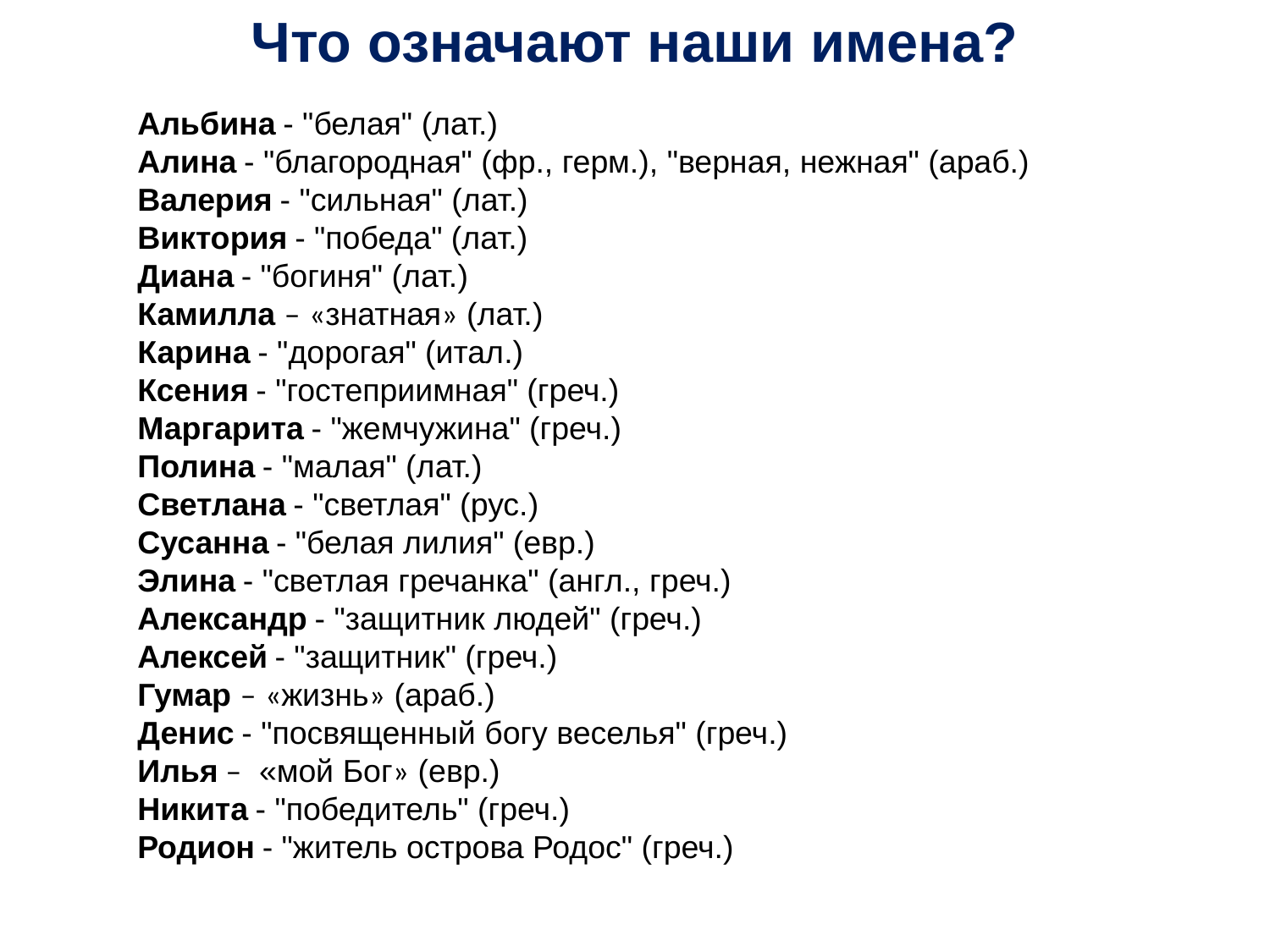

Что означают наши имена?
Альбина - "белая" (лат.)
Алина - "благородная" (фр., герм.), "верная, нежная" (араб.)
Валерия - "сильная" (лат.)
Виктория - "победа" (лат.)
Диана - "богиня" (лат.)
Камилла – «знатная» (лат.)
Карина - "дорогая" (итал.)
Ксения - "гостеприимная" (греч.)
Маргарита - "жемчужина" (греч.)
Полина - "малая" (лат.)
Светлана - "светлая" (рус.)
Сусанна - "белая лилия" (евр.)
Элина - "светлая гречанка" (англ., греч.)
Александр - "защитник людей" (греч.)
Алексей - "защитник" (греч.)
Гумар – «жизнь» (араб.)
Денис - "посвященный богу веселья" (греч.)
Илья –  «мой Бог» (евр.)
Никита - "победитель" (греч.)
Родион - "житель острова Родос" (греч.)